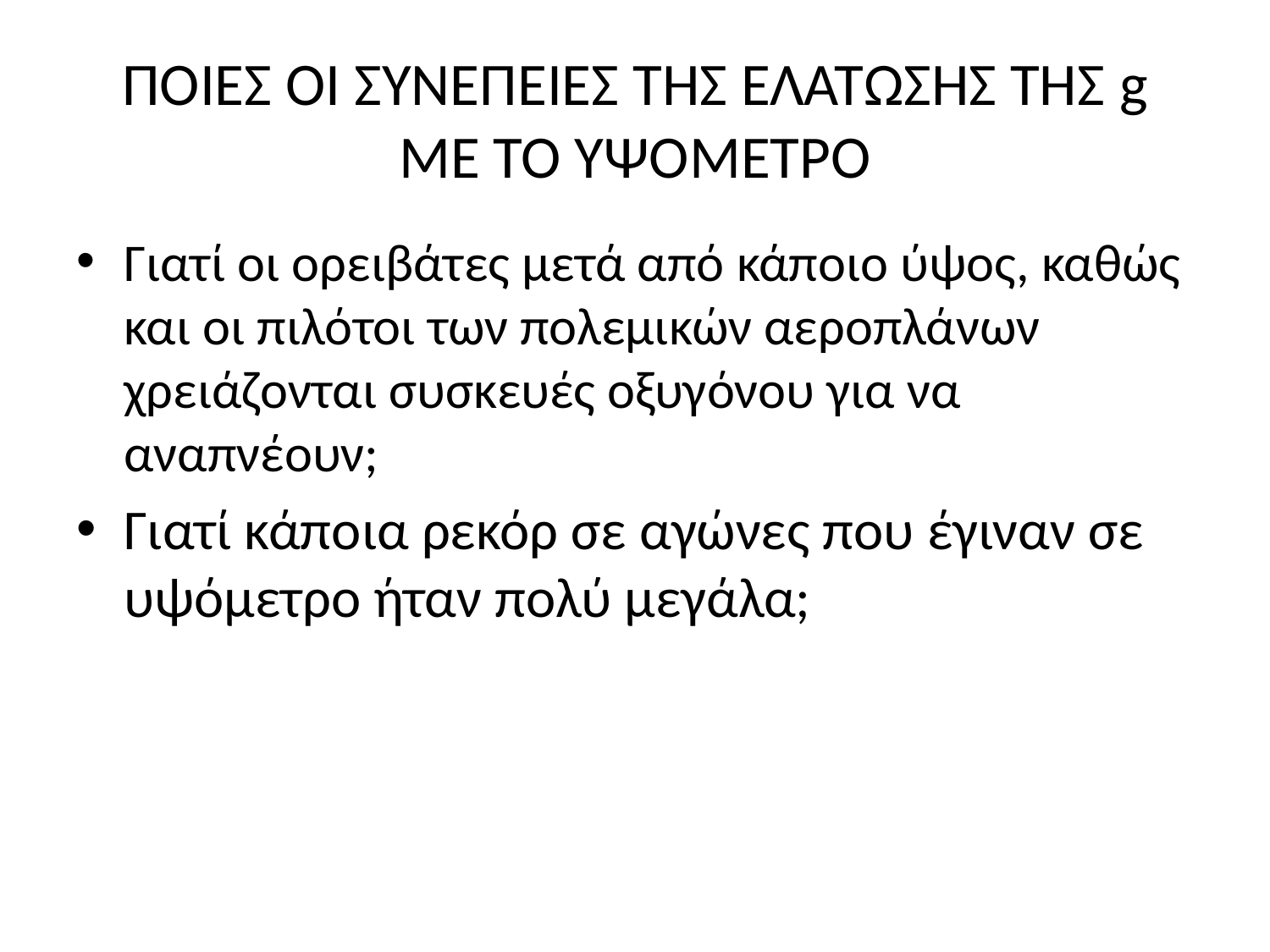

# ΠΟΙΕΣ ΟΙ ΣΥΝΕΠΕΙΕΣ ΤΗΣ ΕΛΑΤΩΣΗΣ ΤΗΣ g ΜΕ ΤΟ ΥΨΟΜΕΤΡΟ
Γιατί οι ορειβάτες μετά από κάποιο ύψος, καθώς και οι πιλότοι των πολεμικών αεροπλάνων χρειάζονται συσκευές οξυγόνου για να αναπνέουν;
Γιατί κάποια ρεκόρ σε αγώνες που έγιναν σε υψόμετρο ήταν πολύ μεγάλα;